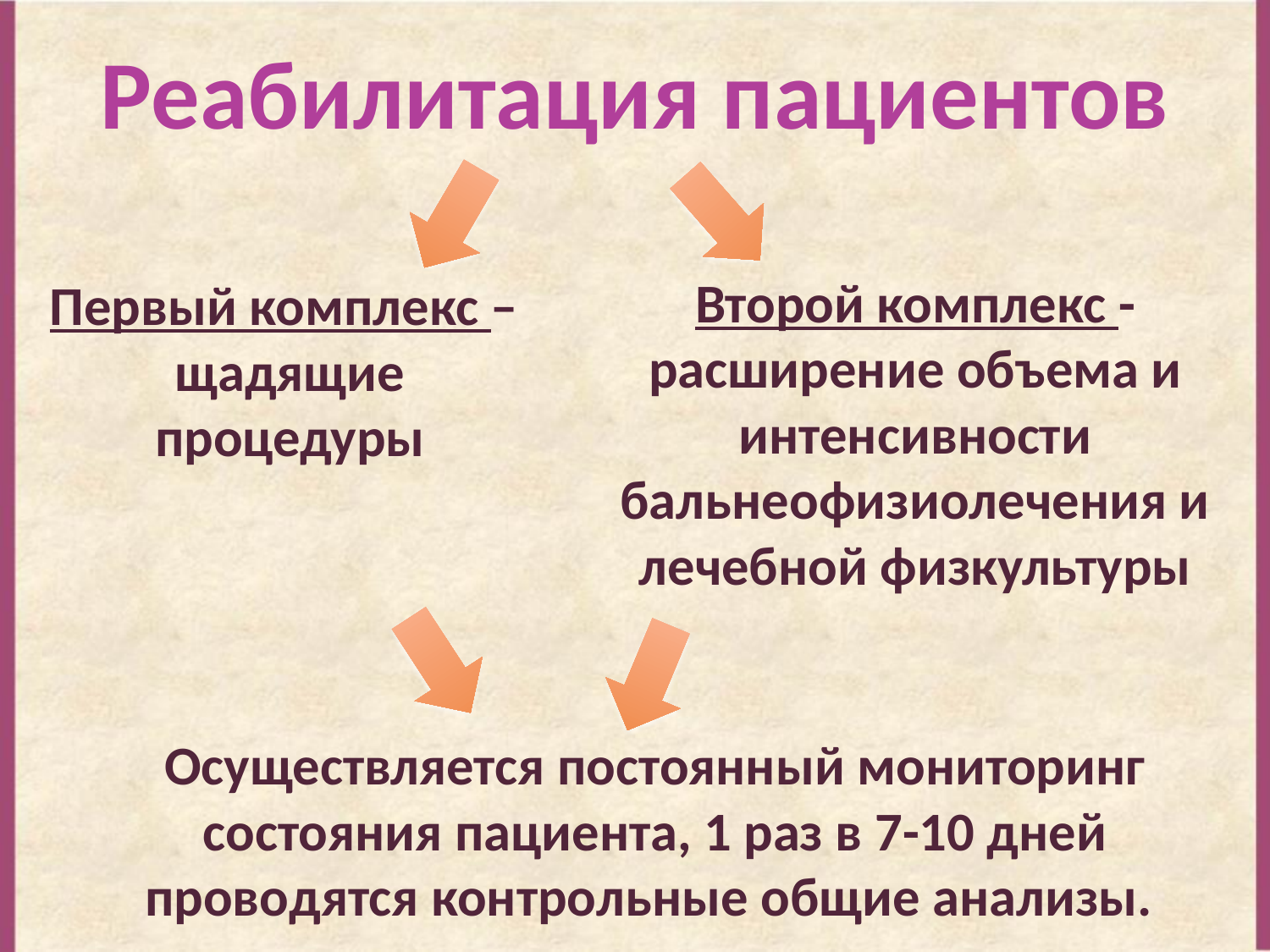

Реабилитация пациентов

Второй комплекс - расширение объема и интенсивности бальнеофизиолечения и лечебной физкультуры
Первый комплекс –
щадящие процедуры

Осуществляется постоянный мониторинг состояния пациента, 1 раз в 7-10 дней проводятся контрольные общие анализы.